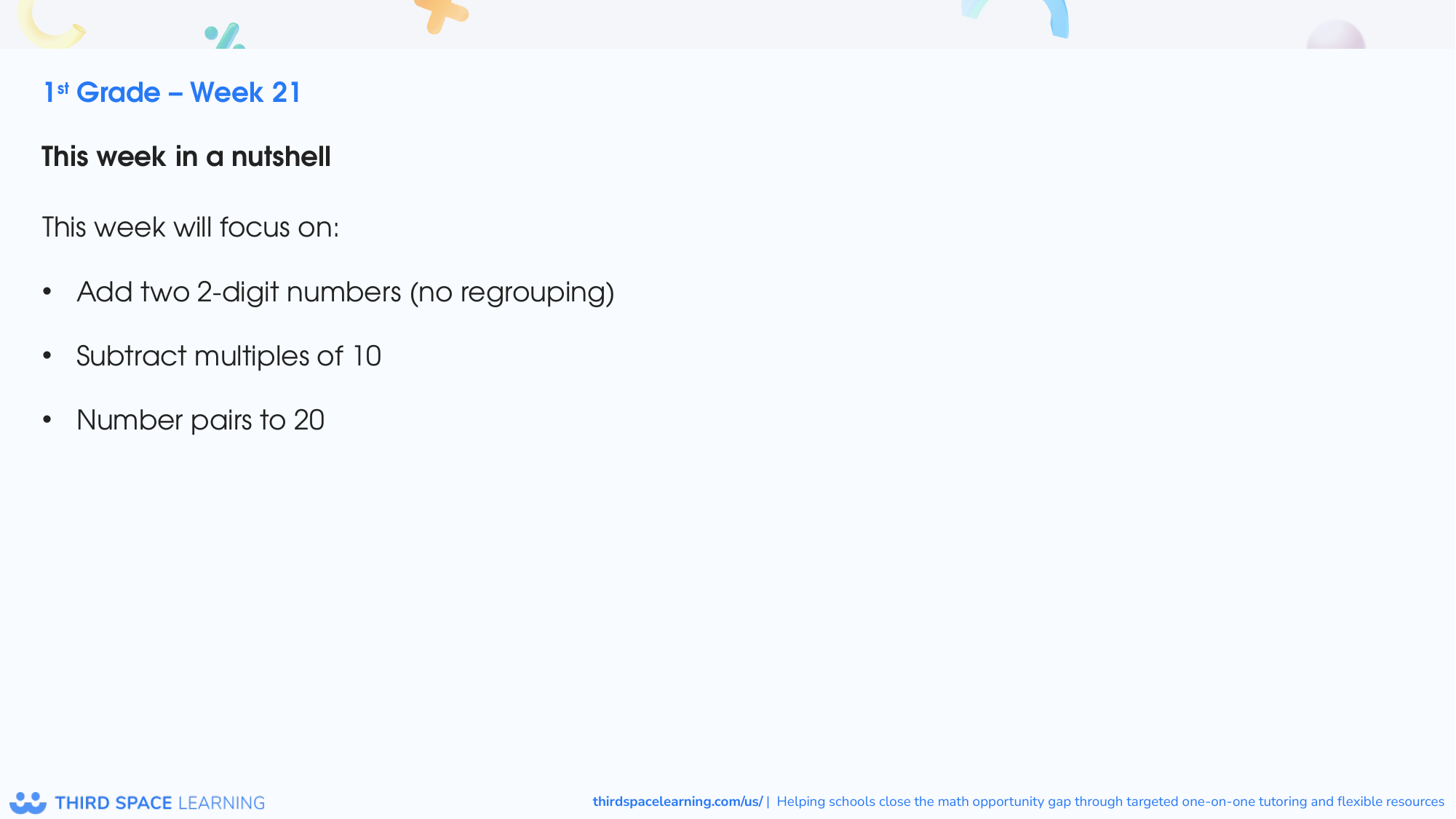

1st Grade – Week 21
This week in a nutshell
This week will focus on:
Add two 2-digit numbers (no regrouping)
Subtract multiples of 10
Number pairs to 20